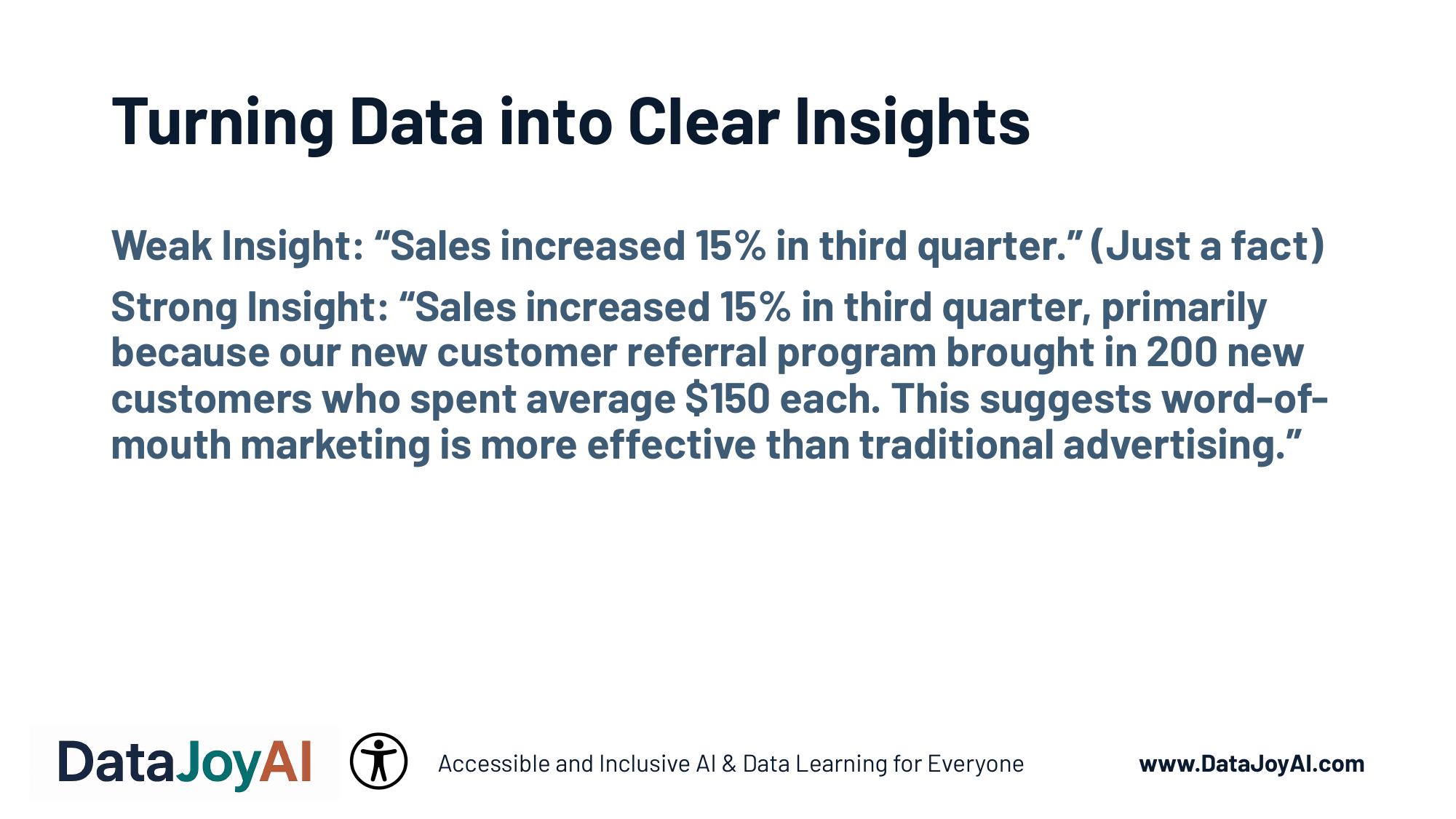

# Turning Data into Clear Insights
Weak Insight: “Sales increased 15% in third quarter.” (Just a fact)
Strong Insight: “Sales increased 15% in third quarter, primarily because our new customer referral program brought in 200 new customers who spent average $150 each. This suggests word-of-mouth marketing is more effective than traditional advertising.”